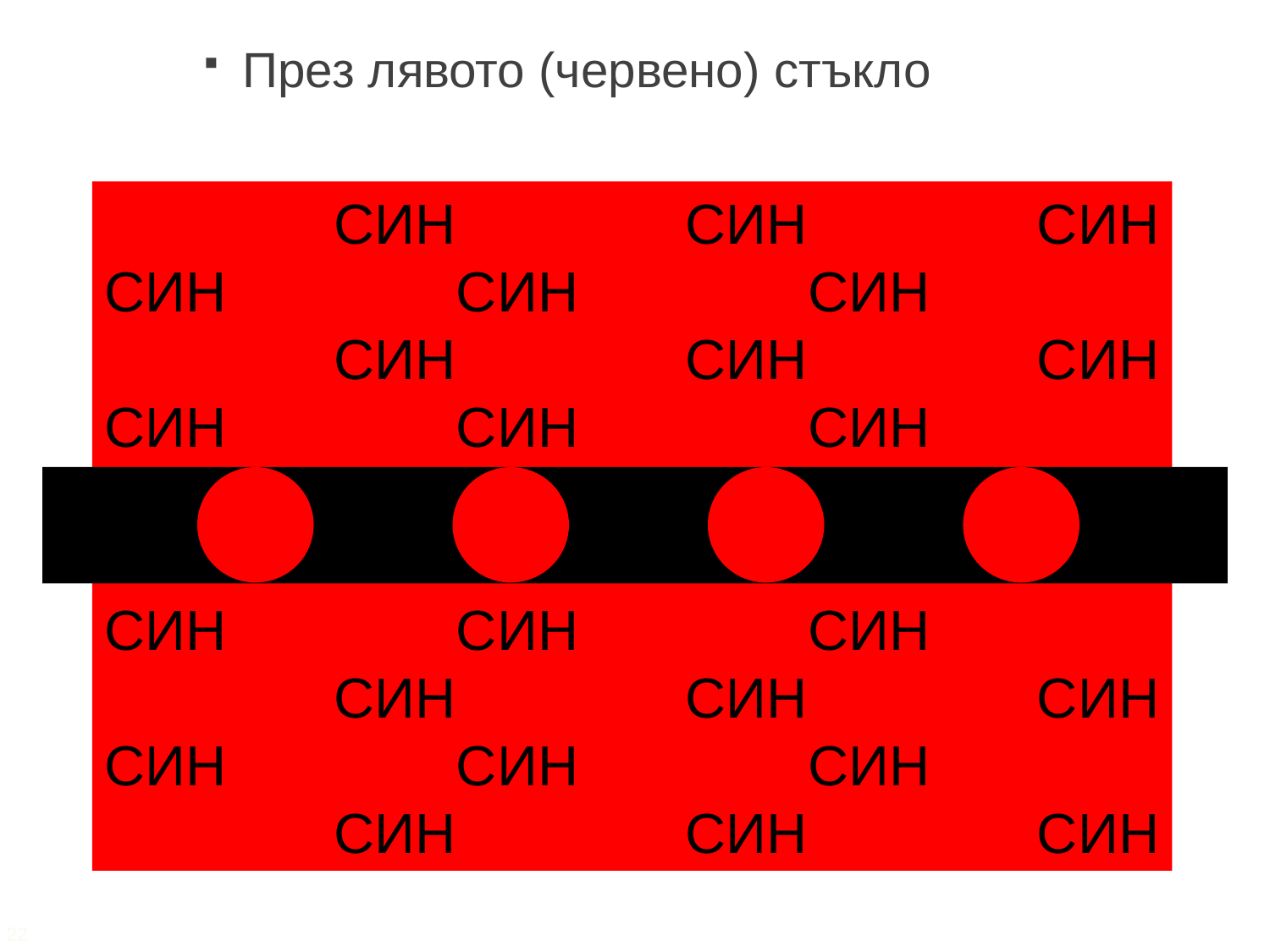

През лявото (червено) стъкло
ЧЕРВЕНСИНЧЕРВЕНСИНЧЕРВЕНСИН
СИНЧЕРВЕНСИНЧЕРВЕНСИНЧЕРВЕН
ЧЕРВЕНСИНЧЕРВЕНСИНЧЕРВЕНСИН
СИНЧЕРВЕНСИНЧЕРВЕНСИНЧЕРВЕН

СИНЧЕРВЕНСИНЧЕРВЕНСИНЧЕРВЕН
ЧЕРВЕНСИНЧЕРВЕНСИНЧЕРВЕНСИН
СИНЧЕРВЕНСИНЧЕРВЕНСИНЧЕРВЕН
ЧЕРВЕНСИНЧЕРВЕНСИНЧЕРВЕНСИН